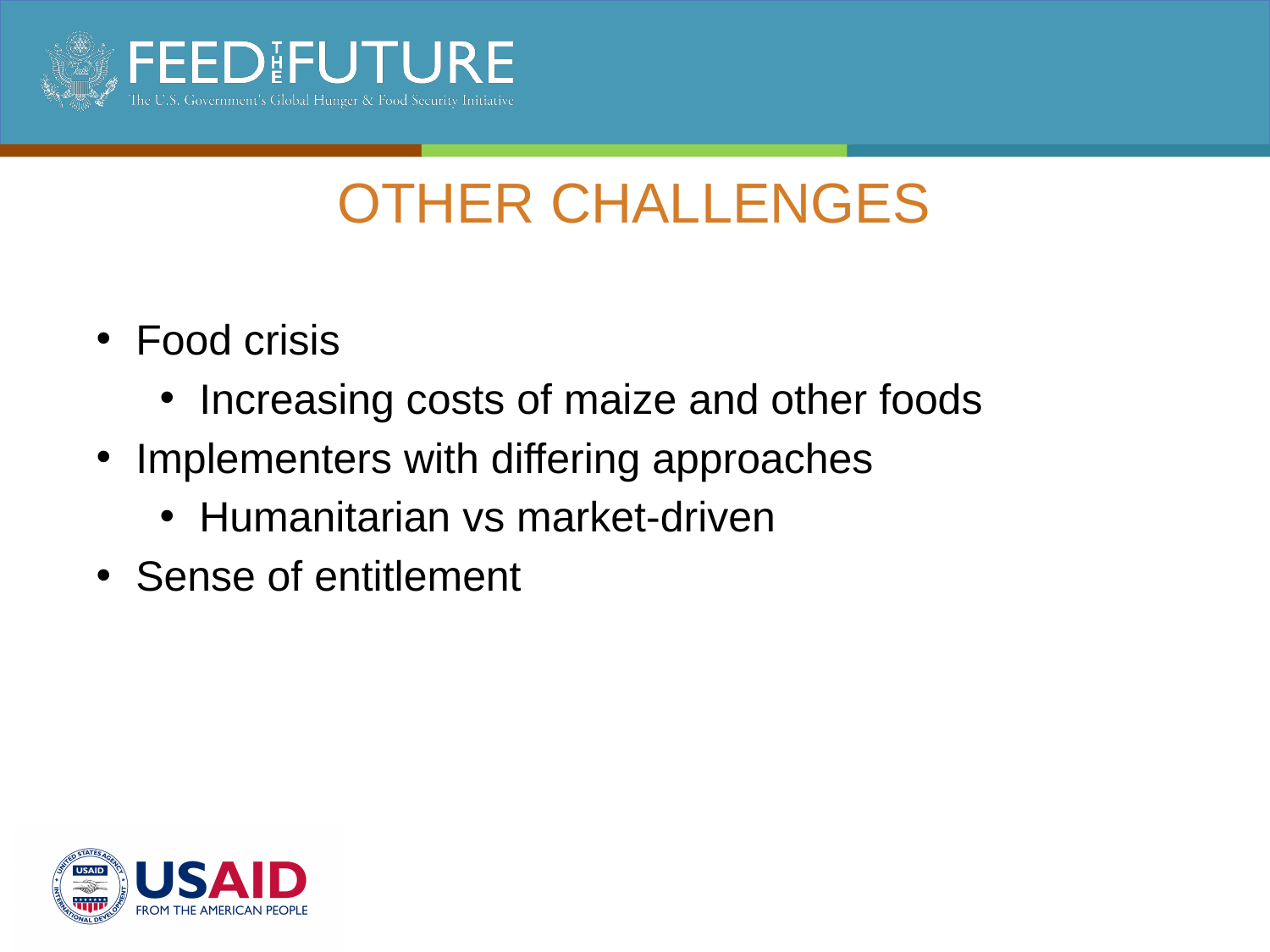

# Other challenges
Food crisis
Increasing costs of maize and other foods
Implementers with differing approaches
Humanitarian vs market-driven
Sense of entitlement